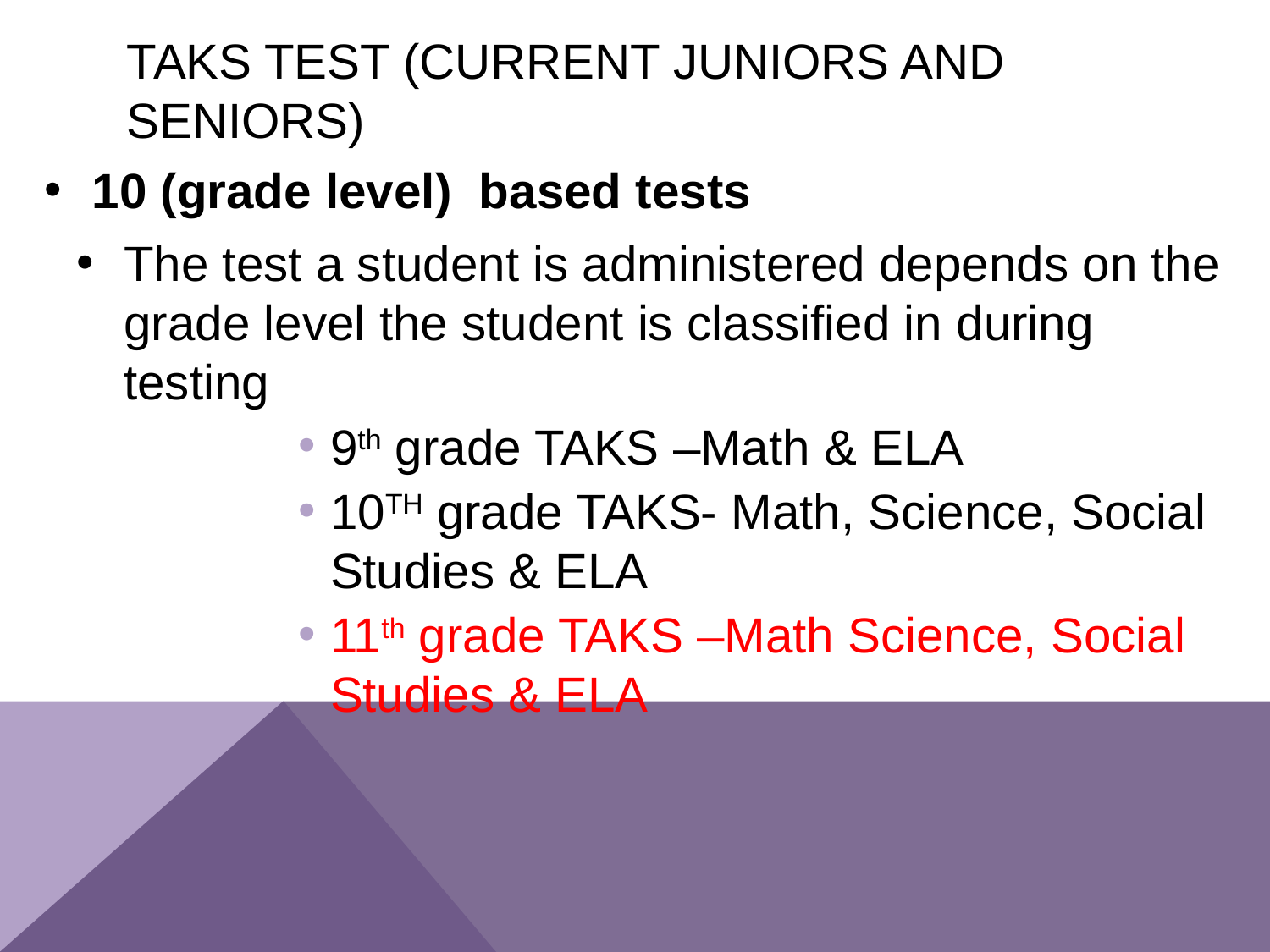

# Taks test (CURRENT JUNIORS AND SENIORS)
10 (grade level)  based tests
The test a student is administered depends on the grade level the student is classified in during testing
9th grade TAKS –Math & ELA
10TH grade TAKS- Math, Science, Social Studies & ELA
11th grade TAKS –Math Science, Social Studies & ELA